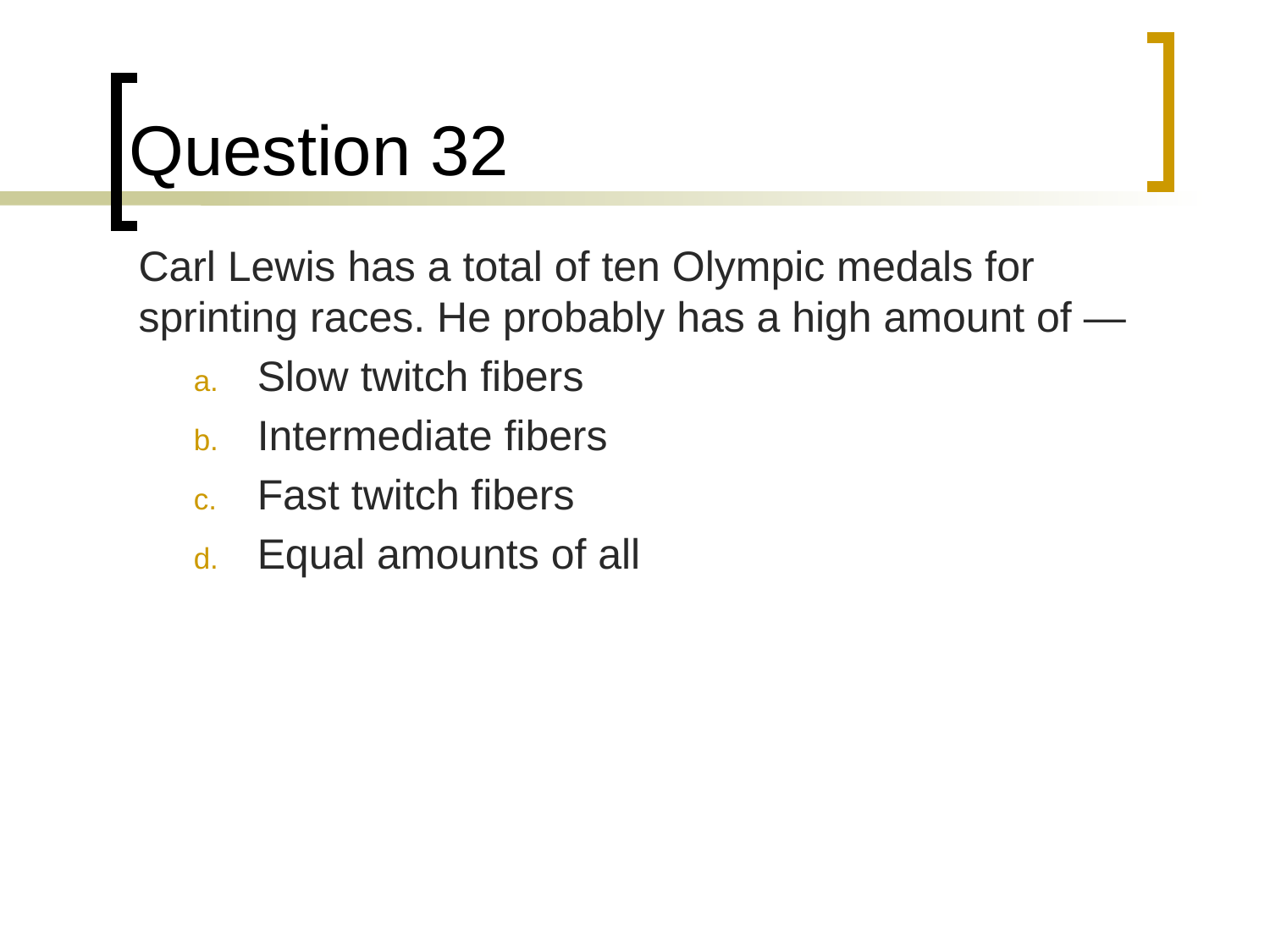

# Question 32
	Carl Lewis has a total of ten Olympic medals for sprinting races. He probably has a high amount of —
Slow twitch fibers
Intermediate fibers
Fast twitch fibers
Equal amounts of all